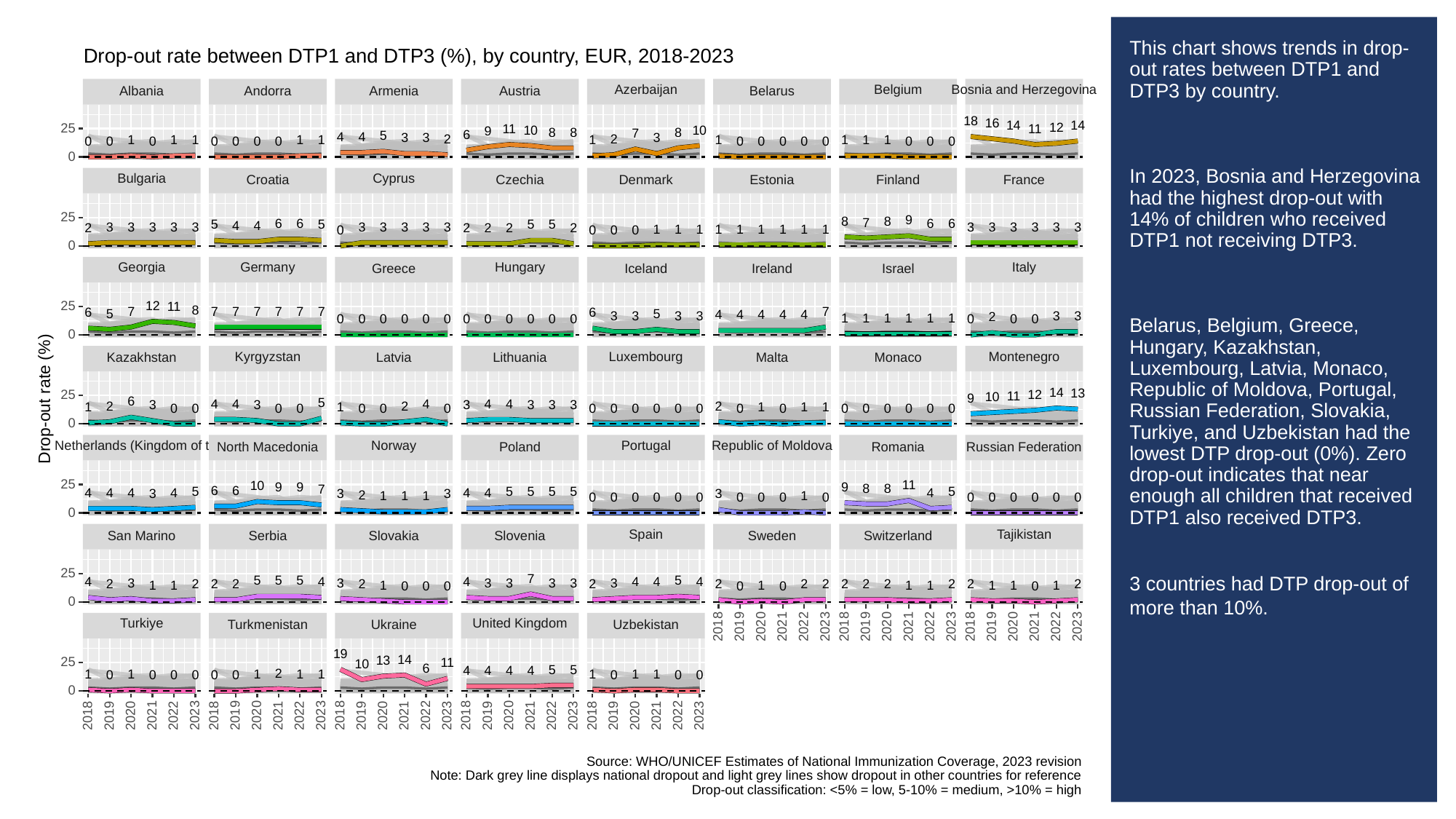

# This chart shows trends in drop-out rates between DTP1 and DTP3 by country.

In 2023, Bosnia and Herzegovina had the highest drop-out with 14% of children who received DTP1 not receiving DTP3.

Belarus, Belgium, Greece, Hungary, Kazakhstan, Luxembourg, Latvia, Monaco, Republic of Moldova, Portugal, Russian Federation, Slovakia, Turkiye, and Uzbekistan had the lowest DTP drop-out (0%). Zero drop-out indicates that near enough all children that received DTP1 also received DTP3.

3 countries had DTP drop-out of more than 10%.

Drop-out rate between DTP1 and DTP3 (%), by country, EUR, 2018-2023

Azerbaijan
Belgium
Bosnia and Herzegovina
Albania
Andorra
Armenia
Austria
Belarus

18
16
14
14
25
12
11
11
10
10
9
8
8
8

7
6
5
4
4
3
3
3
2
2

1
1
1
1
1
1
1
1
1
1

0
0
0
0
0
0
0
0
0
0
0
0
0
0
0

0

Cyprus
Bulgaria
Croatia
Czechia
Denmark
Estonia
Finland
France

25
9
8
8

7
6
6
6
6
5
5
5
5
4
4
3
3
3
3
3
3
3
3
3
3
3
3
3
3
3
3
2
2
2
2
2

1
1
1
1
1
1
1
1
1

0
0
0
0

0

Georgia
Germany
Hungary
Italy
Greece
Iceland
Ireland
Israel

25
12
11
8

7
7
7
7
7
7
7
7
6
6
5
5
4
4
4
4
4
3
3
3
3
3
3
2

1
1
1
1
1
1

0
0
0
0
0
0
0
0
0
0
0
0
0
0
0

0

Kyrgyzstan
Luxembourg
Montenegro
Kazakhstan
Latvia
Lithuania
Malta
Monaco

14
13
25
12
Drop-out rate (%)
11
10
9

6
5
4
4
4
4
4
3
3
3
3
3
3
2
2
2

1
1
1
1
1

0
0
0
0
0
0
0
0
0
0
0
0
0
0
0
0
0
0
0
0
0

0

Netherlands (Kingdom of the)
Republic of Moldova
Norway
Portugal
North Macedonia
Poland
Romania
Russian Federation

25
11
10
9
9
9
8
8

7
6
6
5
5
5
5
5
5
4
4
4
4
4
4
4
3
3
3
3
2

1
1
1
1

0
0
0
0
0
0
0
0
0
0
0
0
0
0
0
0

0

Spain
Tajikistan
San Marino
Serbia
Slovakia
Slovenia
Sweden
Switzerland

25

7
5
5
5
5
4
4
4
4
4
4
3
3
3
3
3
3
3
2
2
2
2
2
2
2
2
2
2
2
2
2
2
2

1
1
1
1
1
1
1
1
1

0
0
0
0
0
0

0

Turkiye
United Kingdom
Ukraine
Uzbekistan
Turkmenistan
2023
2023
2023
2018
2019
2020
2021
2022
2018
2019
2020
2021
2022
2018
2019
2020
2021
2022

19
14
13
25
11
10

6
5
5
4
4
4
4
2

1
1
1
1
1
1
1
1

0
0
0
0
0
0
0
0
0

0

2023
2023
2023
2023
2023
2018
2019
2020
2021
2022
2018
2019
2020
2021
2022
2018
2019
2020
2021
2022
2018
2019
2020
2021
2022
2018
2019
2020
2021
2022
Source: WHO/UNICEF Estimates of National Immunization Coverage, 2023 revision
Note: Dark grey line displays national dropout and light grey lines show dropout in other countries for reference
Drop-out classification: <5% = low, 5-10% = medium, >10% = high